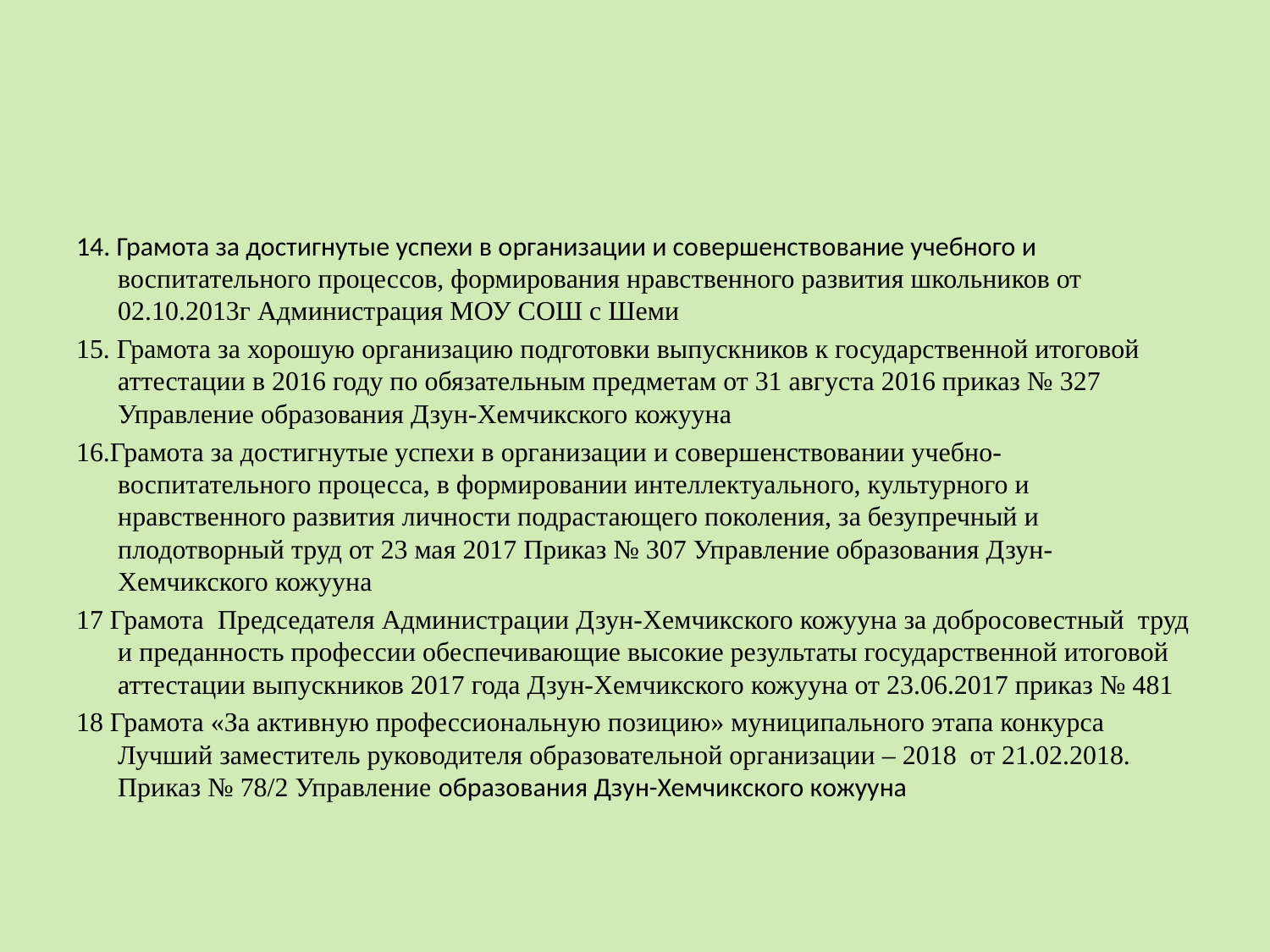

#
14. Грамота за достигнутые успехи в организации и совершенствование учебного и воспитательного процессов, формирования нравственного развития школьников от 02.10.2013г Администрация МОУ СОШ с Шеми
15. Грамота за хорошую организацию подготовки выпускников к государственной итоговой аттестации в 2016 году по обязательным предметам от 31 августа 2016 приказ № 327 Управление образования Дзун-Хемчикского кожууна
16.Грамота за достигнутые успехи в организации и совершенствовании учебно- воспитательного процесса, в формировании интеллектуального, культурного и нравственного развития личности подрастающего поколения, за безупречный и плодотворный труд от 23 мая 2017 Приказ № 307 Управление образования Дзун-Хемчикского кожууна
17 Грамота  Председателя Администрации Дзун-Хемчикского кожууна за добросовестный  труд и преданность профессии обеспечивающие высокие результаты государственной итоговой аттестации выпускников 2017 года Дзун-Хемчикского кожууна от 23.06.2017 приказ № 481
18 Грамота «За активную профессиональную позицию» муниципального этапа конкурса  Лучший заместитель руководителя образовательной организации – 2018  от 21.02.2018. Приказ № 78/2 Управление образования Дзун-Хемчикского кожууна